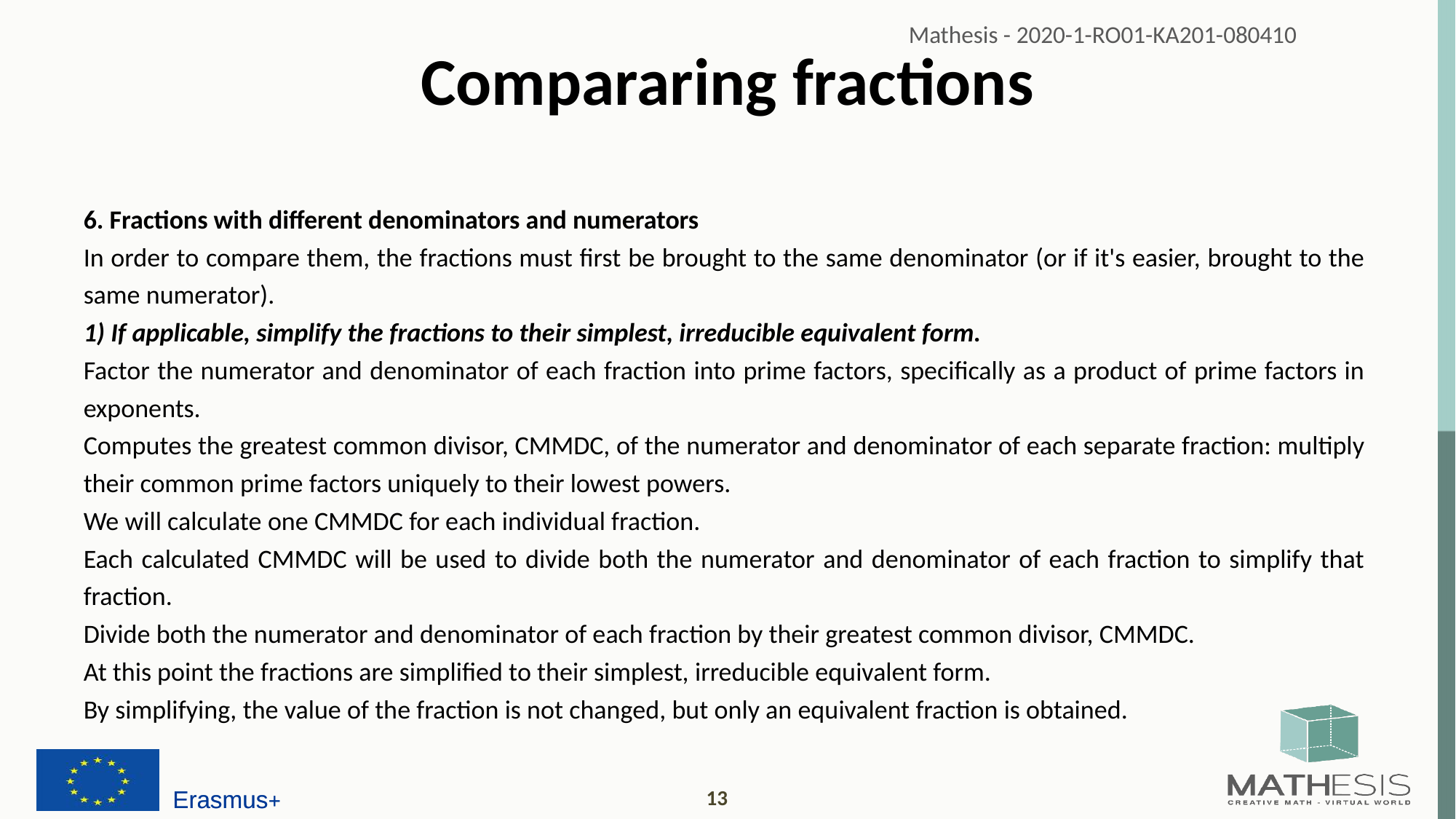

# Compararing fractions
6. Fractions with different denominators and numerators
In order to compare them, the fractions must first be brought to the same denominator (or if it's easier, brought to the same numerator).
1) If applicable, simplify the fractions to their simplest, irreducible equivalent form.
Factor the numerator and denominator of each fraction into prime factors, specifically as a product of prime factors in exponents.
Computes the greatest common divisor, CMMDC, of the numerator and denominator of each separate fraction: multiply their common prime factors uniquely to their lowest powers.
We will calculate one CMMDC for each individual fraction.
Each calculated CMMDC will be used to divide both the numerator and denominator of each fraction to simplify that fraction.
Divide both the numerator and denominator of each fraction by their greatest common divisor, CMMDC.
At this point the fractions are simplified to their simplest, irreducible equivalent form.
By simplifying, the value of the fraction is not changed, but only an equivalent fraction is obtained.